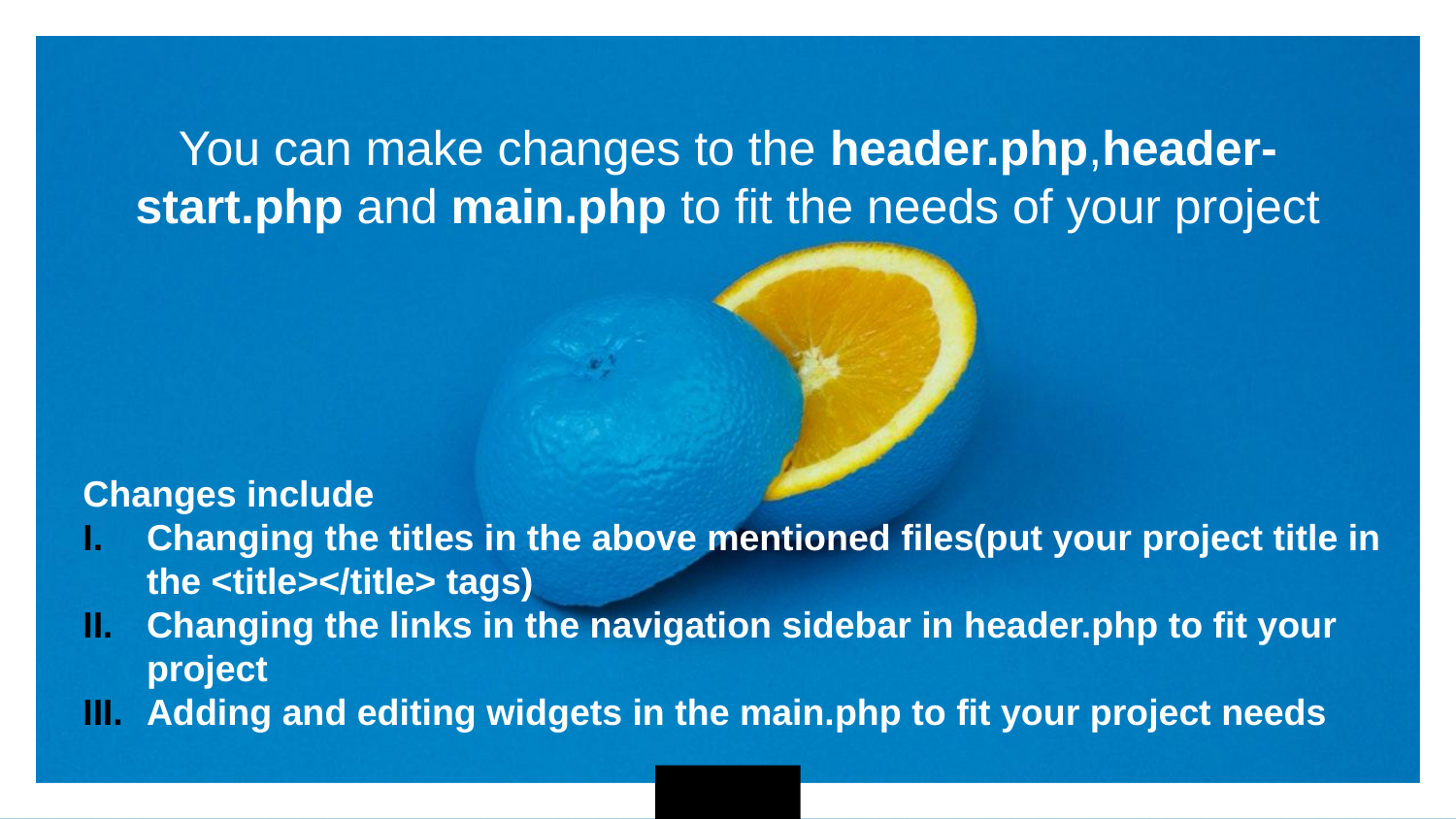

You can make changes to the header.php,header-start.php and main.php to fit the needs of your project
Changes include
Changing the titles in the above mentioned files(put your project title in the <title></title> tags)
Changing the links in the navigation sidebar in header.php to fit your project
Adding and editing widgets in the main.php to fit your project needs
18